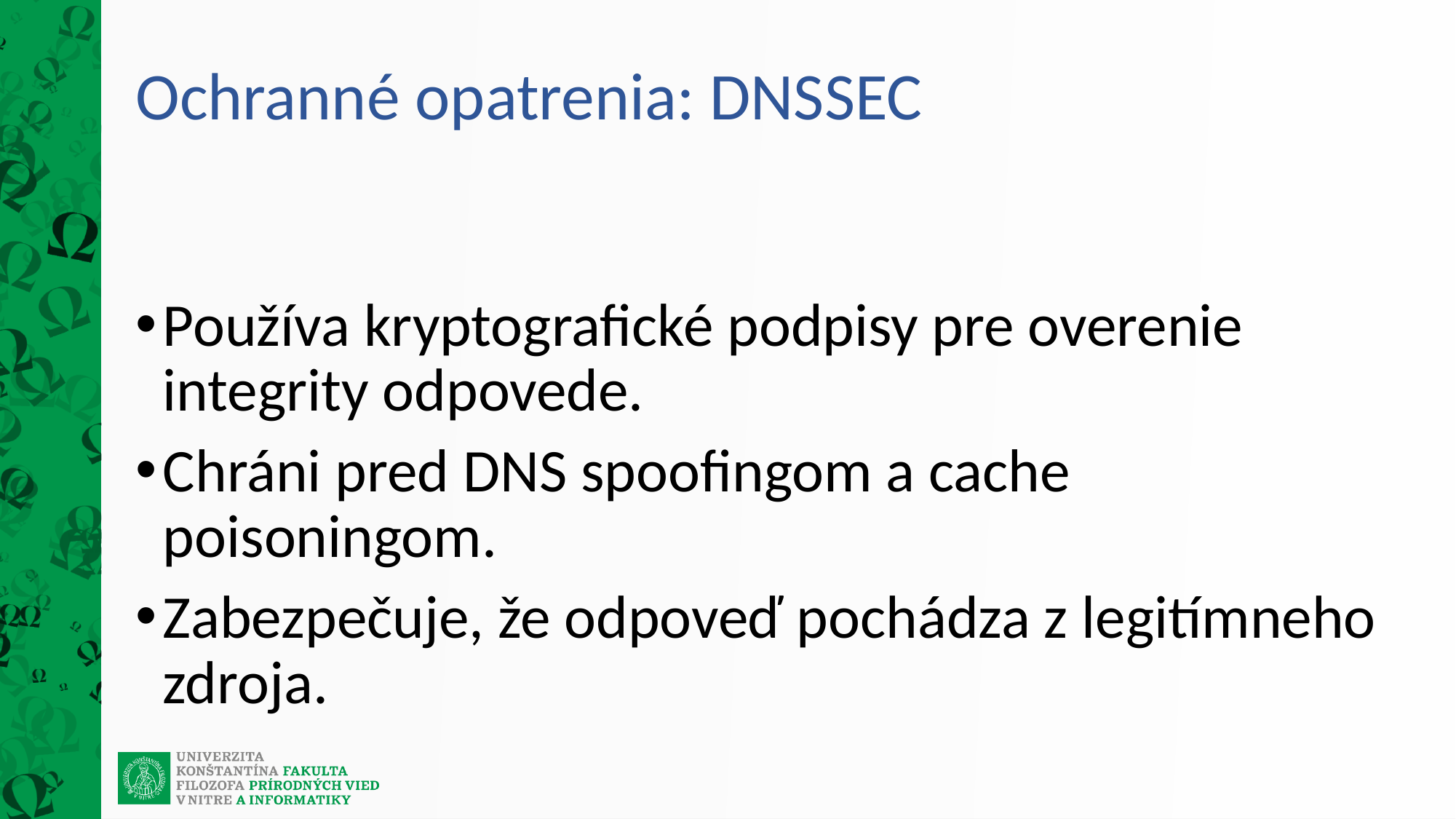

# Ochranné opatrenia: DNSSEC

Používa kryptografické podpisy pre overenie integrity odpovede.
Chráni pred DNS spoofingom a cache poisoningom.
Zabezpečuje, že odpoveď pochádza z legitímneho zdroja.